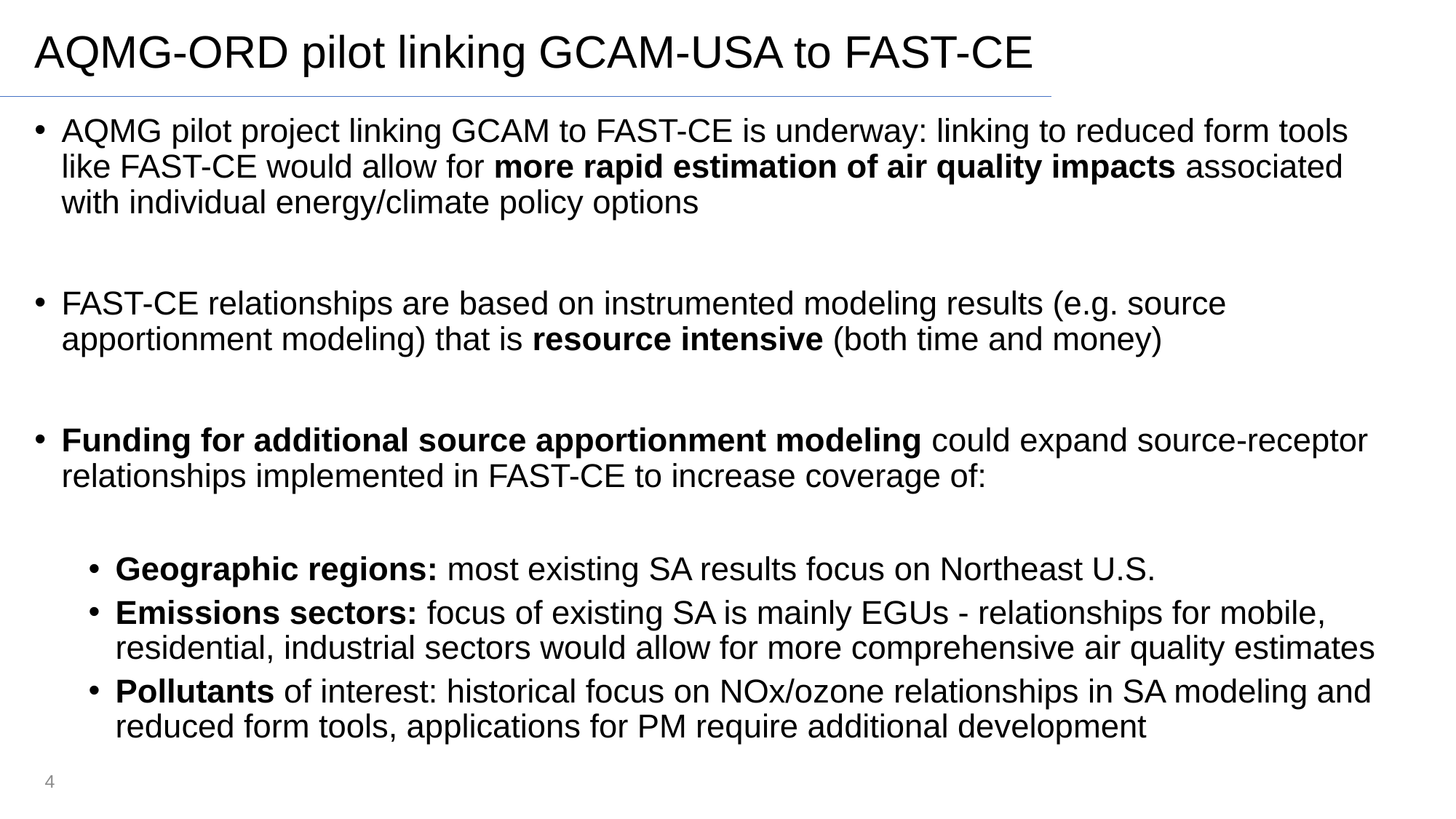

# AQMG-ORD pilot linking GCAM-USA to FAST-CE
AQMG pilot project linking GCAM to FAST-CE is underway: linking to reduced form tools like FAST-CE would allow for more rapid estimation of air quality impacts associated with individual energy/climate policy options

FAST-CE relationships are based on instrumented modeling results (e.g. source apportionment modeling) that is resource intensive (both time and money)

Funding for additional source apportionment modeling could expand source-receptor relationships implemented in FAST-CE to increase coverage of:

Geographic regions: most existing SA results focus on Northeast U.S.
Emissions sectors: focus of existing SA is mainly EGUs - relationships for mobile, residential, industrial sectors would allow for more comprehensive air quality estimates
Pollutants of interest: historical focus on NOx/ozone relationships in SA modeling and reduced form tools, applications for PM require additional development

4